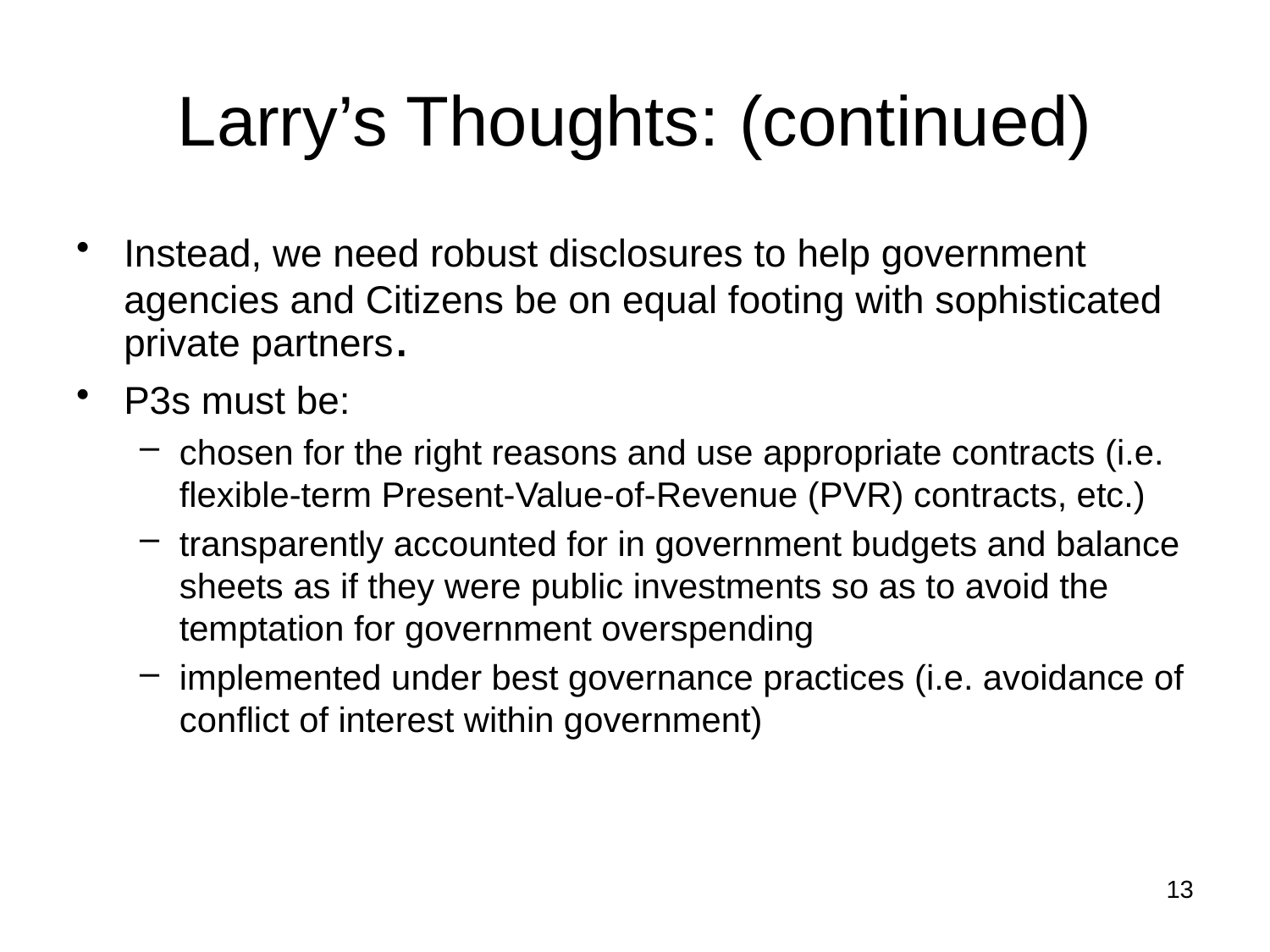

# Larry’s Thoughts: (continued)
Instead, we need robust disclosures to help government agencies and Citizens be on equal footing with sophisticated private partners.
P3s must be:
chosen for the right reasons and use appropriate contracts (i.e. flexible-term Present-Value-of-Revenue (PVR) contracts, etc.)
transparently accounted for in government budgets and balance sheets as if they were public investments so as to avoid the temptation for government overspending
implemented under best governance practices (i.e. avoidance of conflict of interest within government)

13